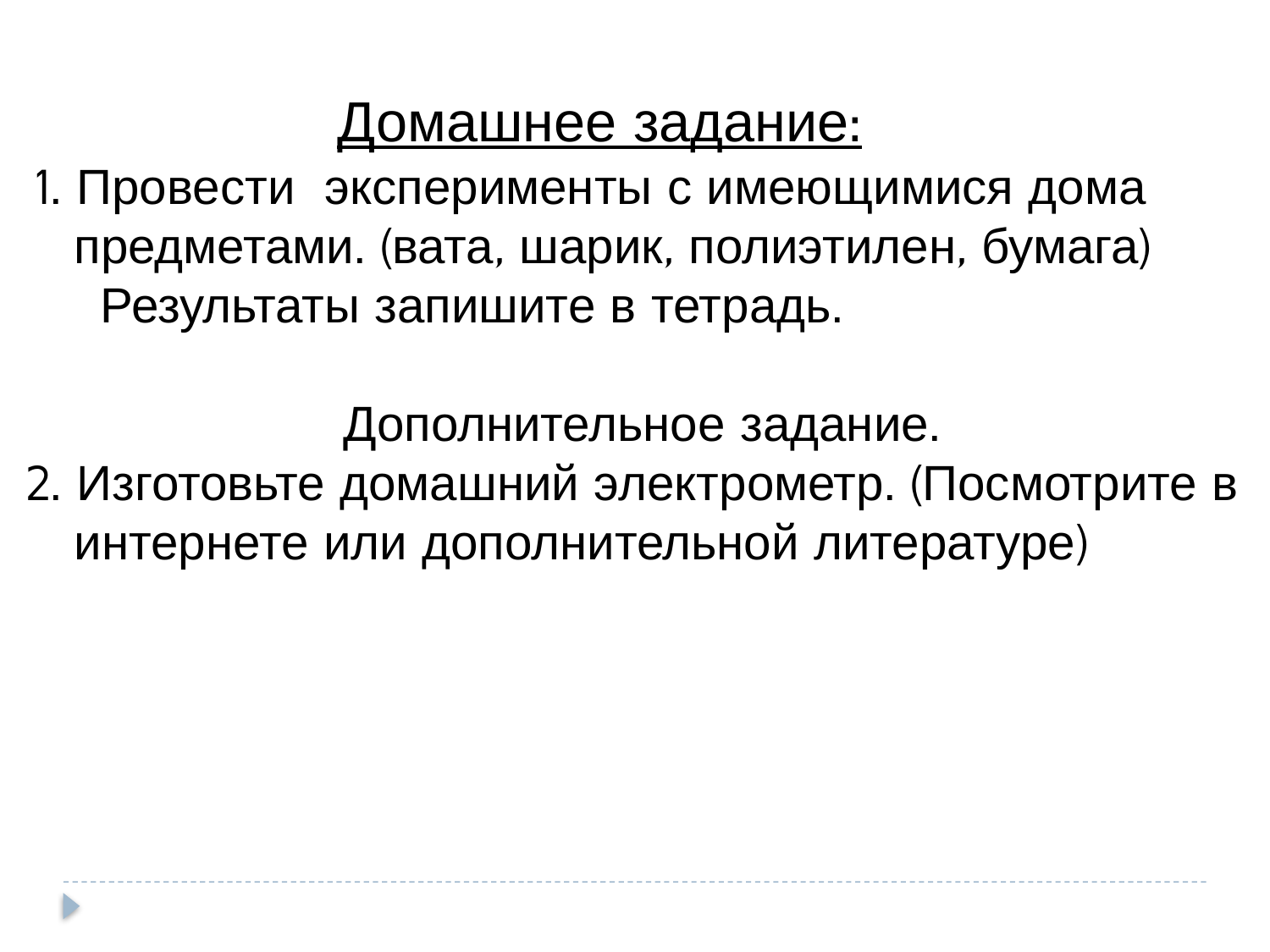

Домашнее задание:
 1. Провести  эксперименты с имеющимися дома предметами. (вата, шарик, полиэтилен, бумага)
     Результаты запишите в тетрадь.

Дополнительное задание.
2. Изготовьте домашний электрометр. (Посмотрите в интернете или дополнительной литературе)